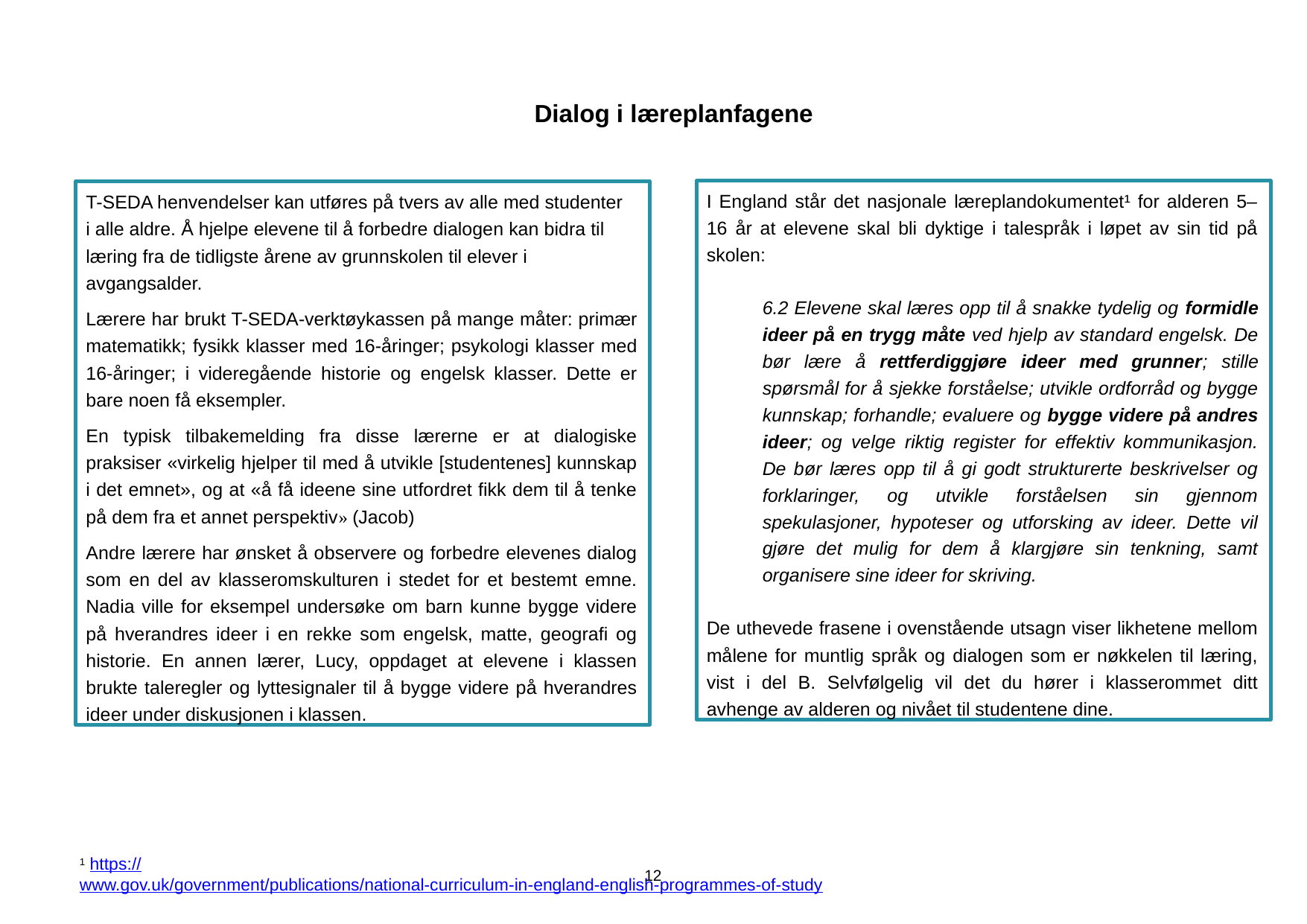

Dialog i læreplanfagene
I England står det nasjonale læreplandokumentet¹ for alderen 5–16 år at elevene skal bli dyktige i talespråk i løpet av sin tid på skolen:

6.2 Elevene skal læres opp til å snakke tydelig og formidle ideer på en trygg måte ved hjelp av standard engelsk. De bør lære å rettferdiggjøre ideer med grunner; stille spørsmål for å sjekke forståelse; utvikle ordforråd og bygge kunnskap; forhandle; evaluere og bygge videre på andres ideer; og velge riktig register for effektiv kommunikasjon. De bør læres opp til å gi godt strukturerte beskrivelser og forklaringer, og utvikle forståelsen sin gjennom spekulasjoner, hypoteser og utforsking av ideer. Dette vil gjøre det mulig for dem å klargjøre sin tenkning, samt organisere sine ideer for skriving.

De uthevede frasene i ovenstående utsagn viser likhetene mellom målene for muntlig språk og dialogen som er nøkkelen til læring, vist i del B. Selvfølgelig vil det du hører i klasserommet ditt avhenge av alderen og nivået til studentene dine.
T-SEDA henvendelser kan utføres på tvers av alle med studenter i alle aldre. Å hjelpe elevene til å forbedre dialogen kan bidra til læring fra de tidligste årene av grunnskolen til elever i avgangsalder.
Lærere har brukt T-SEDA-verktøykassen på mange måter: primær matematikk; fysikk klasser med 16-åringer; psykologi klasser med 16-åringer; i videregående historie og engelsk klasser. Dette er bare noen få eksempler.
En typisk tilbakemelding fra disse lærerne er at dialogiske praksiser «virkelig hjelper til med å utvikle [studentenes] kunnskap i det emnet», og at «å få ideene sine utfordret fikk dem til å tenke på dem fra et annet perspektiv» (Jacob)
Andre lærere har ønsket å observere og forbedre elevenes dialog som en del av klasseromskulturen i stedet for et bestemt emne. Nadia ville for eksempel undersøke om barn kunne bygge videre på hverandres ideer i en rekke som engelsk, matte, geografi og historie. En annen lærer, Lucy, oppdaget at elevene i klassen brukte taleregler og lyttesignaler til å bygge videre på hverandres ideer under diskusjonen i klassen.
1 https://www.gov.uk/government/publications/national-curriculum-in-england-english-programmes-of-study
12